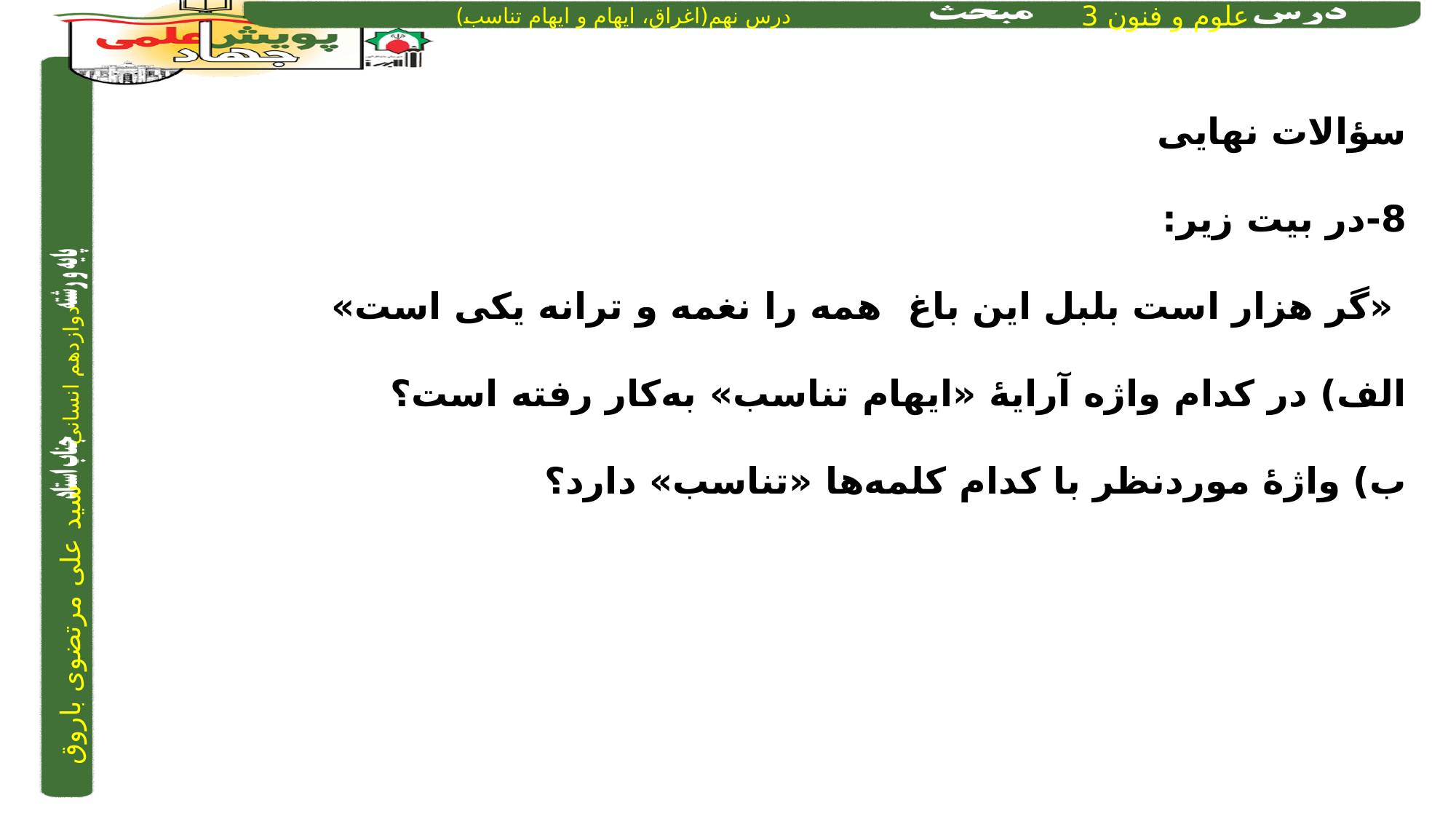

سؤالات نهایی
8-در بیت زیر:
 «گر هزار است بلبل این باغ 	 همه را نغمه و ترانه یکی است»
الف) در کدام واژه آرایۀ «ایهام تناسب» به‌کار رفته است؟
ب) واژۀ مورد‌نظر با کدام کلمه‌ها «تناسب» دارد؟